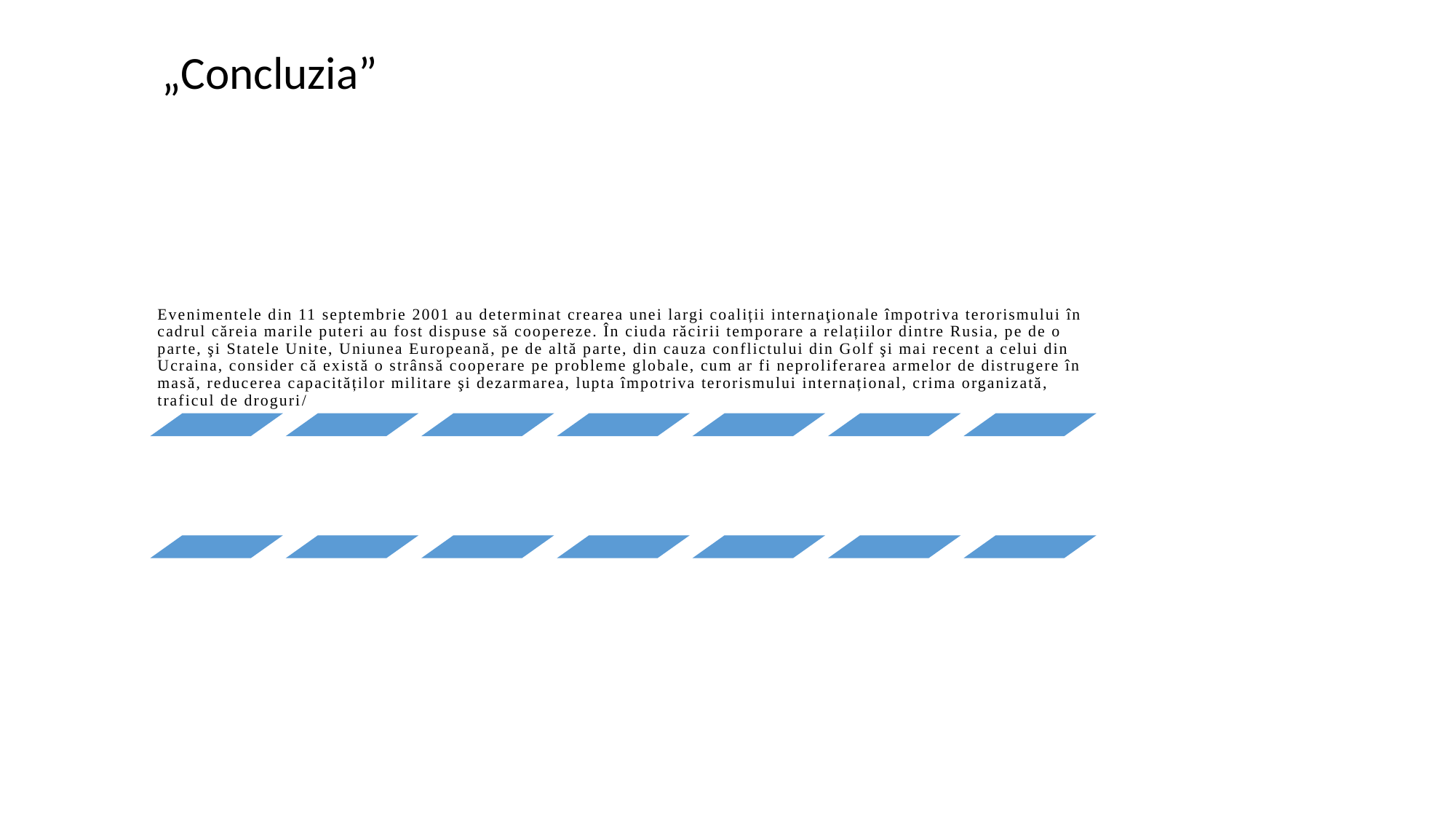

# „Concluzia”
Evenimentele din 11 septembrie 2001 au determinat crearea unei largi coaliții internaţionale împotriva terorismului în cadrul căreia marile puteri au fost dispuse să coopereze. În ciuda răcirii temporare a relațiilor dintre Rusia, pe de o parte, şi Statele Unite, Uniunea Europeană, pe de altă parte, din cauza conflictului din Golf şi mai recent a celui din Ucraina, consider că există o strânsă cooperare pe probleme globale, cum ar fi neproliferarea armelor de distrugere în masă, reducerea capacităților militare şi dezarmarea, lupta împotriva terorismului internațional, crima organizată, traficul de droguri/